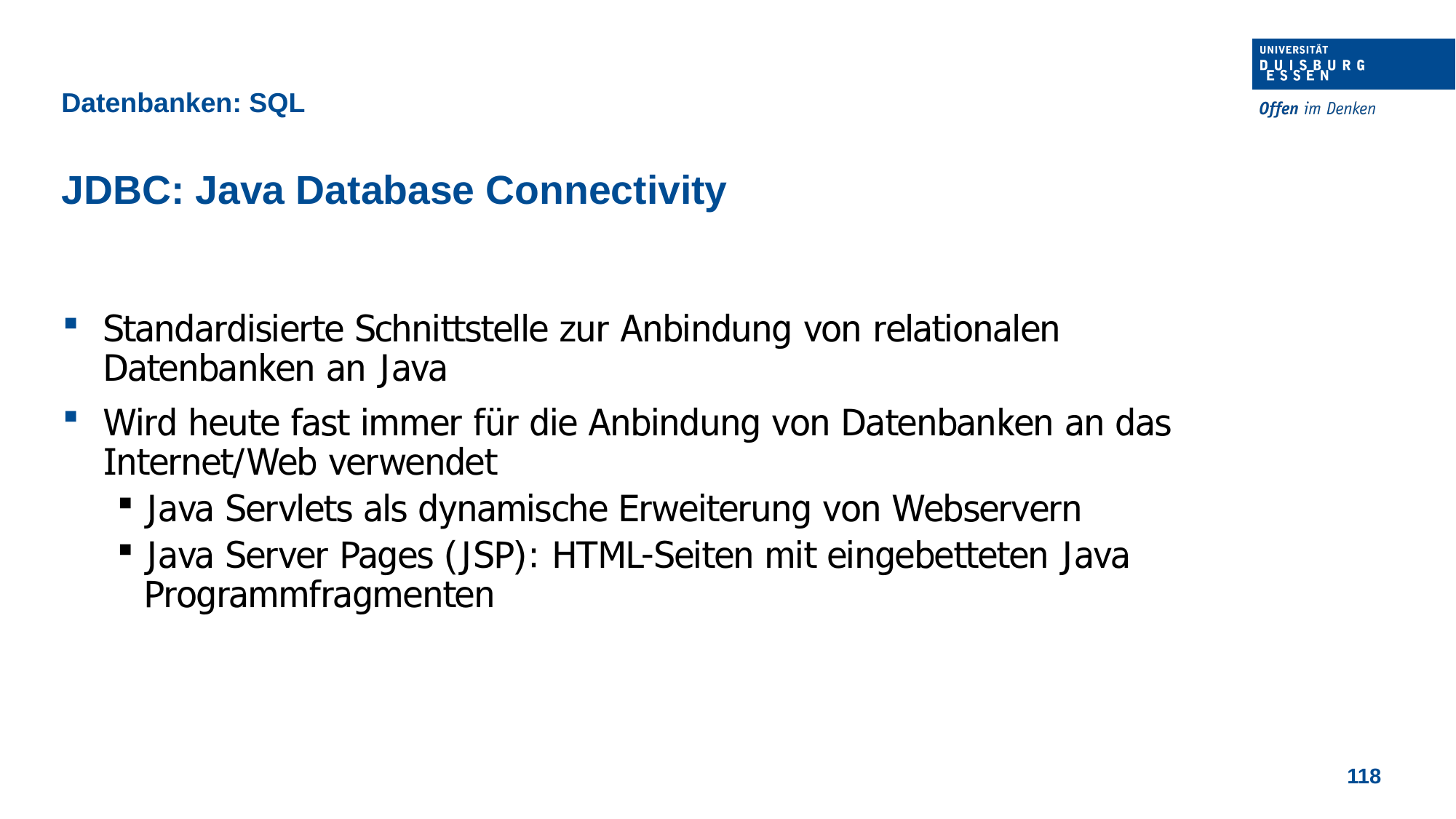

Datenbanken: SQL
JDBC: Java Database Connectivity
Standardisierte Schnittstelle zur Anbindung von relationalen Datenbanken an Java
Wird heute fast immer für die Anbindung von Datenbanken an das Internet/Web verwendet
Java Servlets als dynamische Erweiterung von Webservern
Java Server Pages (JSP): HTML-Seiten mit eingebetteten Java Programmfragmenten

118